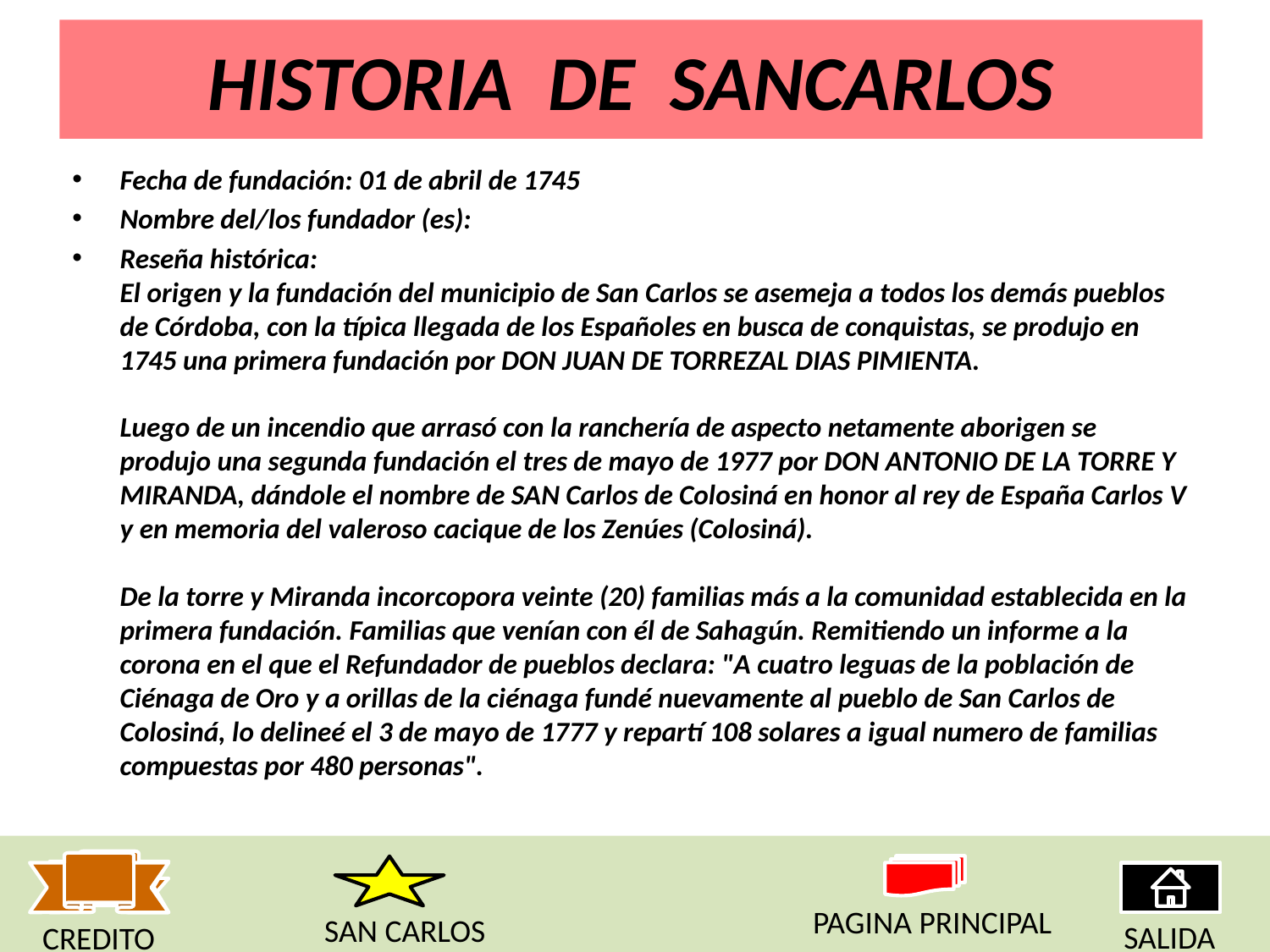

# HISTORIA  DE  SANCARLOS
Fecha de fundación: 01 de abril de 1745
Nombre del/los fundador (es):
Reseña histórica:
El origen y la fundación del municipio de San Carlos se asemeja a todos los demás pueblos de Córdoba, con la típica llegada de los Españoles en busca de conquistas, se produjo en 1745 una primera fundación por DON JUAN DE TORREZAL DIAS PIMIENTA.
Luego de un incendio que arrasó con la ranchería de aspecto netamente aborigen se produjo una segunda fundación el tres de mayo de 1977 por DON ANTONIO DE LA TORRE Y MIRANDA, dándole el nombre de SAN Carlos de Colosiná en honor al rey de España Carlos V y en memoria del valeroso cacique de los Zenúes (Colosiná).
De la torre y Miranda incorcopora veinte (20) familias más a la comunidad establecida en la primera fundación. Familias que venían con él de Sahagún. Remitiendo un informe a la corona en el que el Refundador de pueblos declara: "A cuatro leguas de la población de Ciénaga de Oro y a orillas de la ciénaga fundé nuevamente al pueblo de San Carlos de Colosiná, lo delineé el 3 de mayo de 1777 y repartí 108 solares a igual numero de familias compuestas por 480 personas".

PAGINA PRINCIPAL
SAN CARLOS
SALIDA
CREDITO